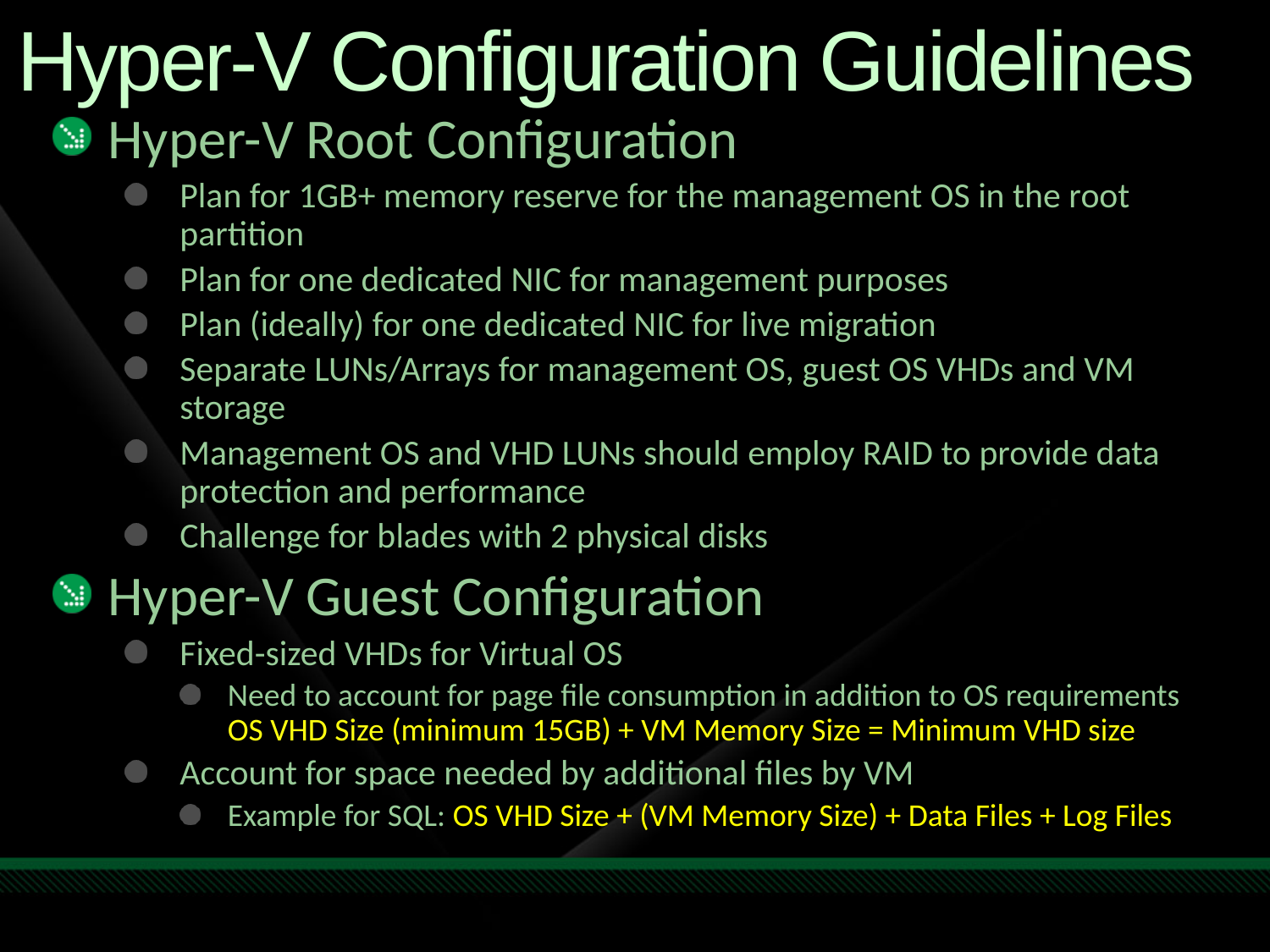

# Hyper-V Configuration Guidelines
Hyper-V Root Configuration
Plan for 1GB+ memory reserve for the management OS in the root partition
Plan for one dedicated NIC for management purposes
Plan (ideally) for one dedicated NIC for live migration
Separate LUNs/Arrays for management OS, guest OS VHDs and VM storage
Management OS and VHD LUNs should employ RAID to provide data protection and performance
Challenge for blades with 2 physical disks
Hyper-V Guest Configuration
Fixed-sized VHDs for Virtual OS
Need to account for page file consumption in addition to OS requirements
OS VHD Size (minimum 15GB) + VM Memory Size = Minimum VHD size
Account for space needed by additional files by VM
Example for SQL: OS VHD Size + (VM Memory Size) + Data Files + Log Files